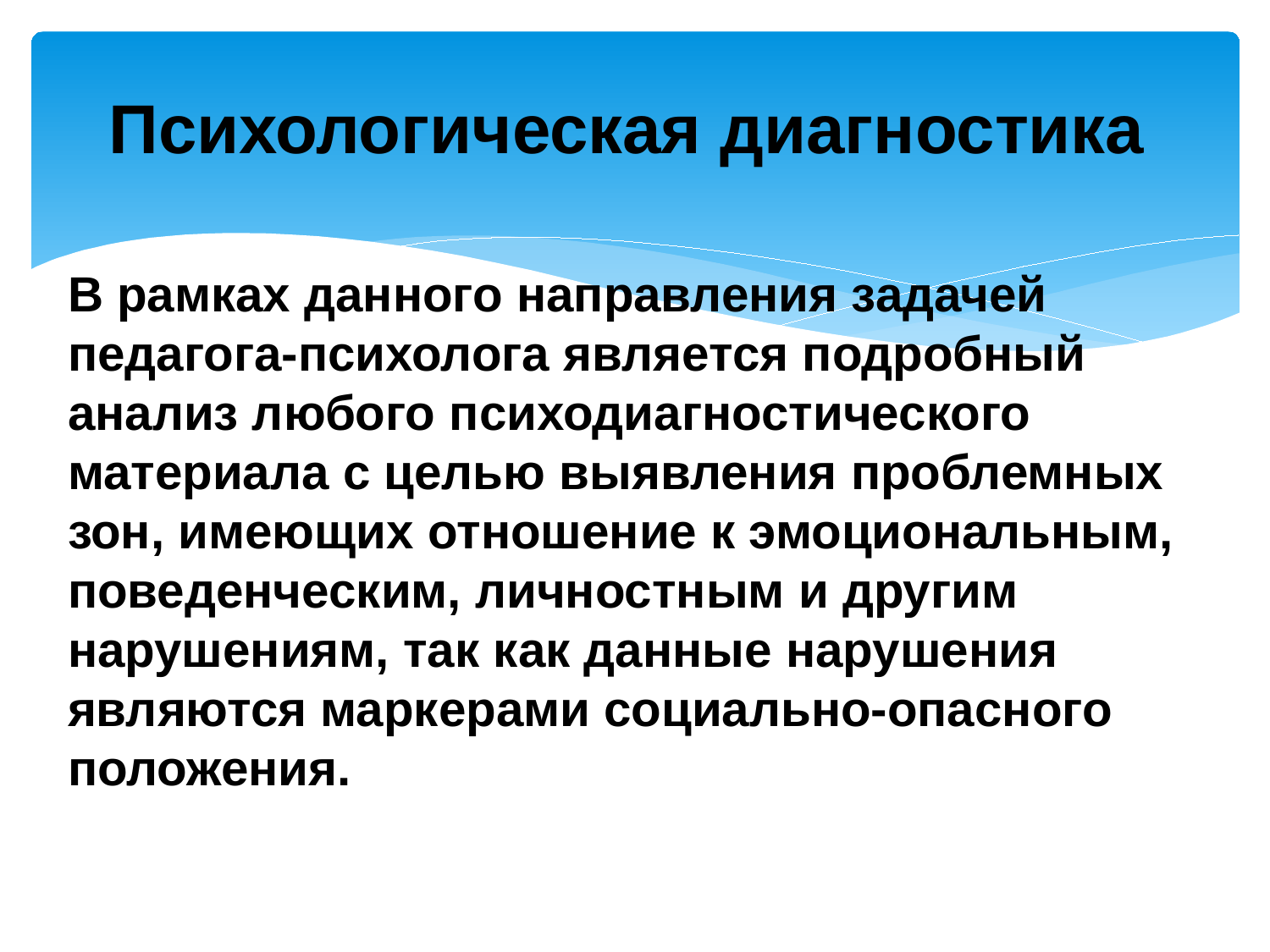

# Психологическая диагностика
В рамках данного направления задачей педагога-психолога является подробный анализ любого психодиагностического материала с целью выявления проблемных зон, имеющих отношение к эмоциональным, поведенческим, личностным и другим нарушениям, так как данные нарушения являются маркерами социально-опасного положения.